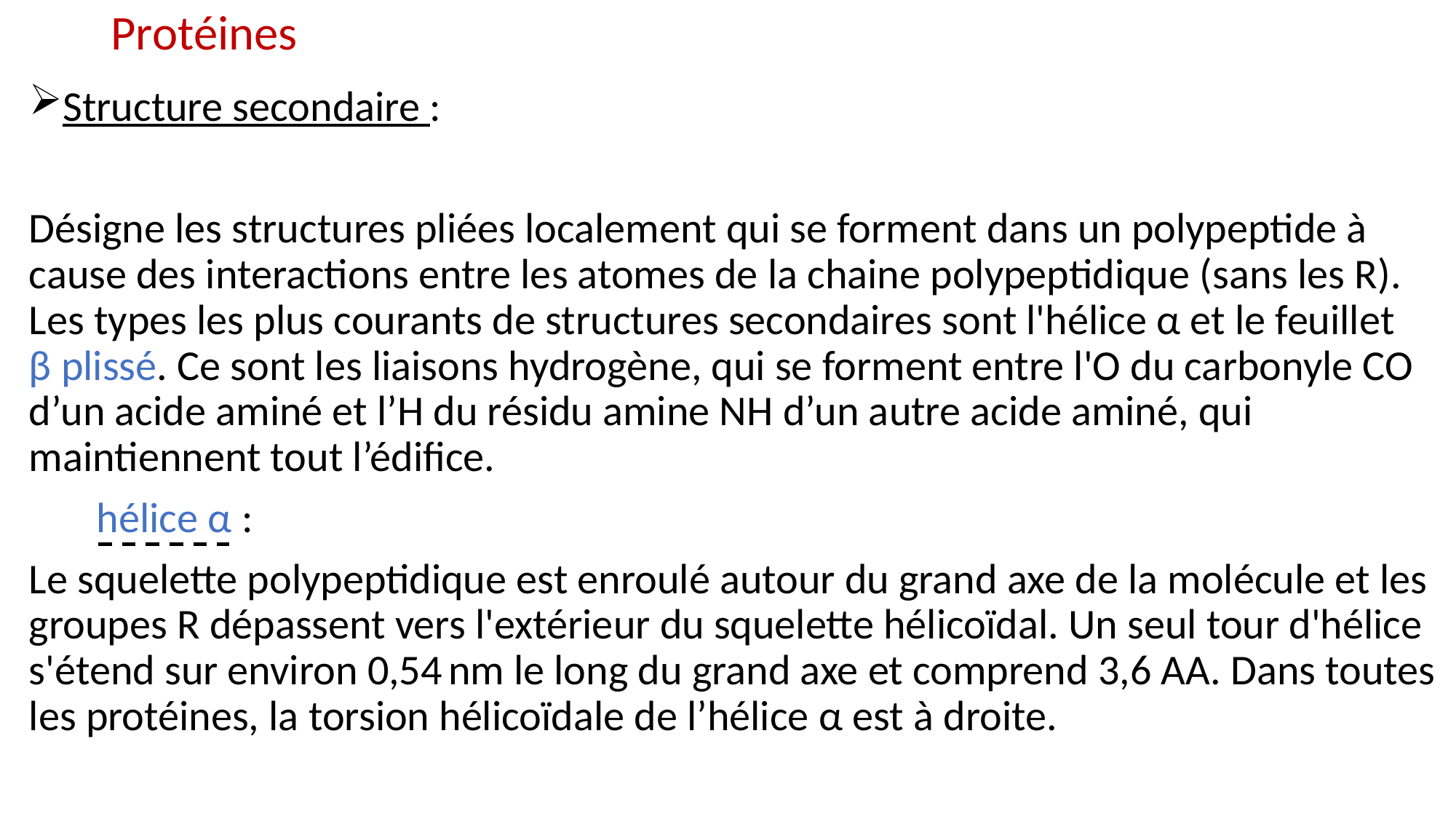

Protéines

Structure secondaire :

Désigne les structures pliées localement qui se forment dans un polypeptide à cause des interactions entre les atomes de la chaine polypeptidique (sans les R). Les types les plus courants de structures secondaires sont l'hélice α et le feuillet   β plissé. Ce sont les liaisons hydrogène, qui se forment entre l'O du carbonyle CO d’un acide aminé et l’H du résidu amine NH d’un autre acide aminé, qui maintiennent tout l’édifice.
       hélice α :
Le squelette polypeptidique est enroulé autour du grand axe de la molécule et les groupes R dépassent vers l'extérieur du squelette hélicoïdal. Un seul tour d'hélice s'étend sur environ 0,54 nm le long du grand axe et comprend 3,6 AA. Dans toutes les protéines, la torsion hélicoïdale de l’hélice α est à droite.